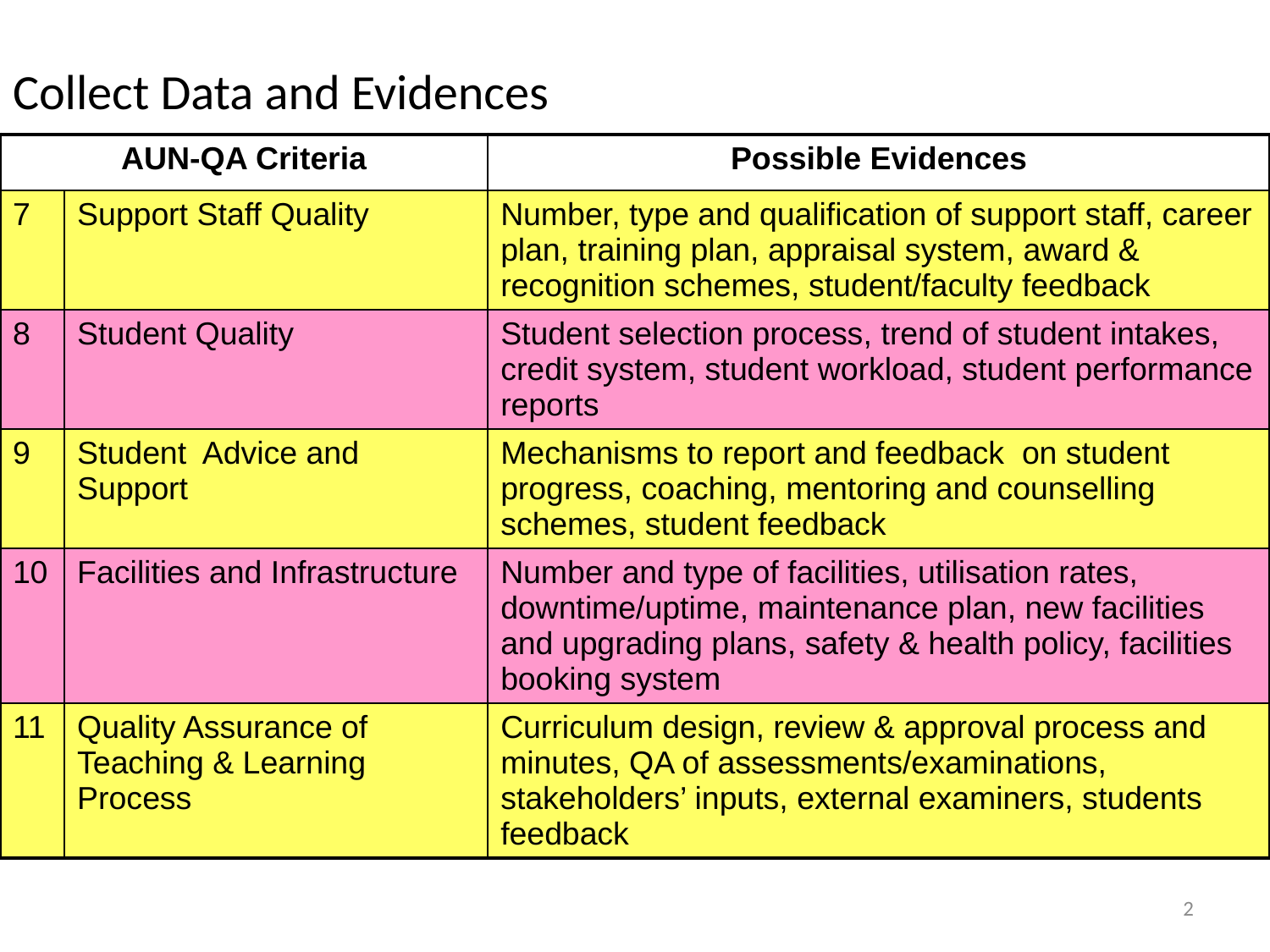

# Collect Data and Evidences
| AUN-QA Criteria |  | Possible Evidences |
| --- | --- | --- |
| 7 | Support Staff Quality | Number, type and qualification of support staff, career plan, training plan, appraisal system, award & recognition schemes, student/faculty feedback |
| 8 | Student Quality | Student selection process, trend of student intakes, credit system, student workload, student performance reports |
| 9 | Student Advice and Support | Mechanisms to report and feedback on student progress, coaching, mentoring and counselling schemes, student feedback |
| 10 | Facilities and Infrastructure | Number and type of facilities, utilisation rates, downtime/uptime, maintenance plan, new facilities and upgrading plans, safety & health policy, facilities booking system |
| 11 | Quality Assurance of Teaching & Learning Process | Curriculum design, review & approval process and minutes, QA of assessments/examinations, stakeholders’ inputs, external examiners, students feedback |
2
Do
P 53-66